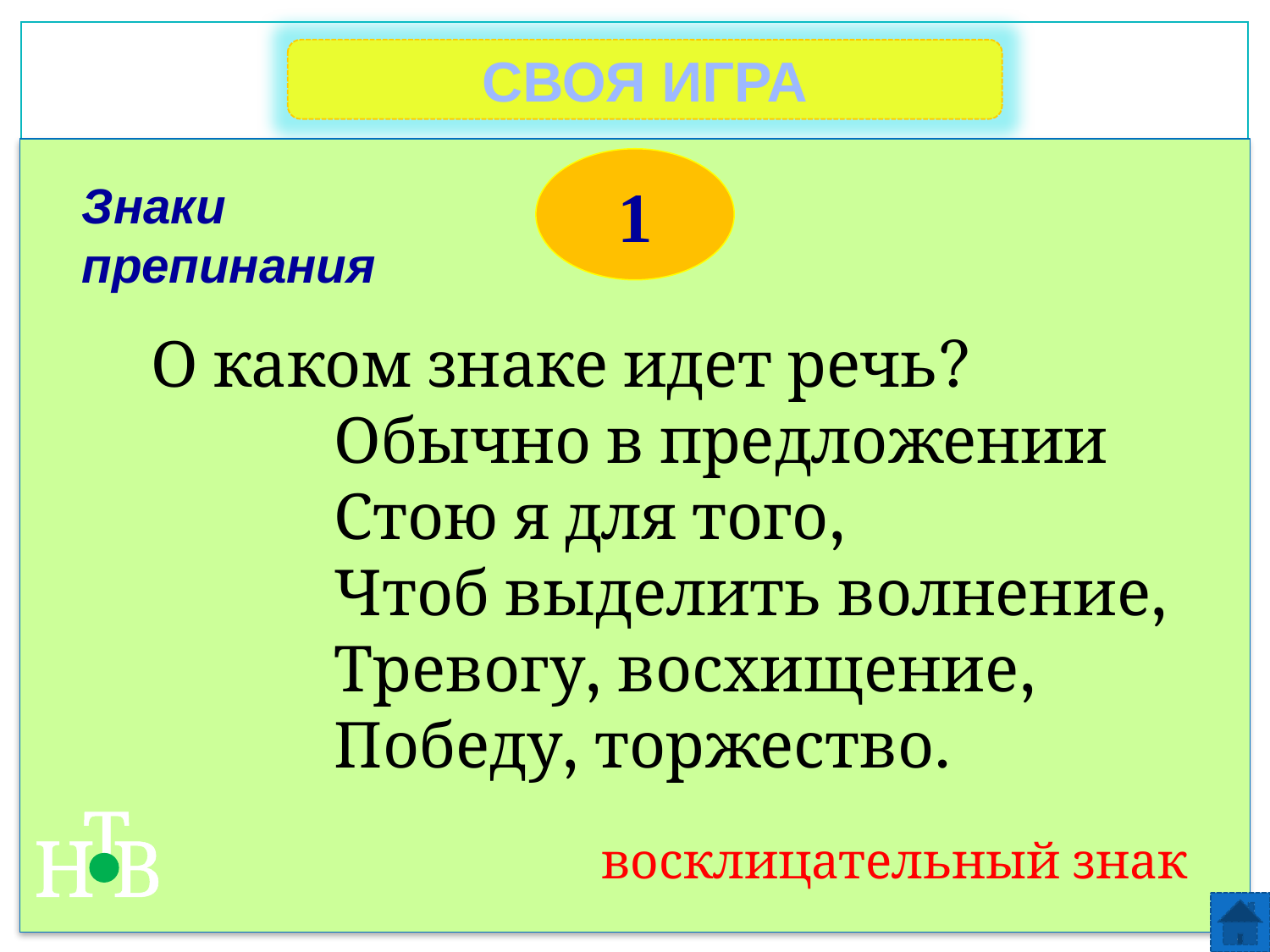

СВОЯ ИГРА

1
Знаки препинания
О каком знаке идет речь?
            Обычно в предложении
            Стою я для того,
            Чтоб выделить волнение,
            Тревогу, восхищение,
            Победу, торжество.
Т
Н
В
восклицательный знак